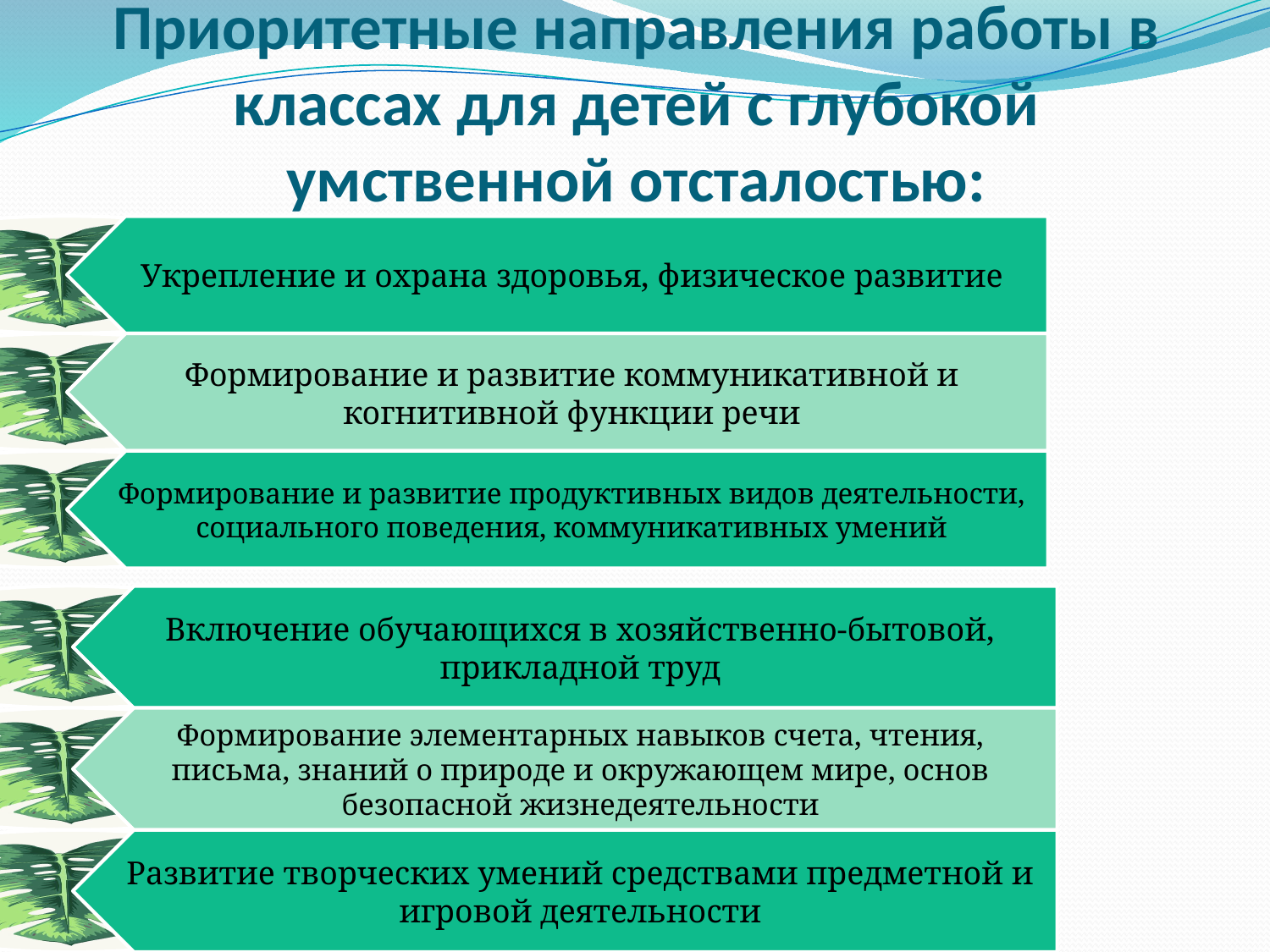

# Приоритетные направления работы в классах для детей с глубокой умственной отсталостью:
Укрепление и охрана здоровья, физическое развитие
Формирование и развитие коммуникативной и когнитивной функции речи
Формирование и развитие продуктивных видов деятельности, социального поведения, коммуникативных умений
Включение обучающихся в хозяйственно-бытовой, прикладной труд
Формирование элементарных навыков счета, чтения, письма, знаний о природе и окружающем мире, основ безопасной жизнедеятельности
Развитие творческих умений средствами предметной и игровой деятельности